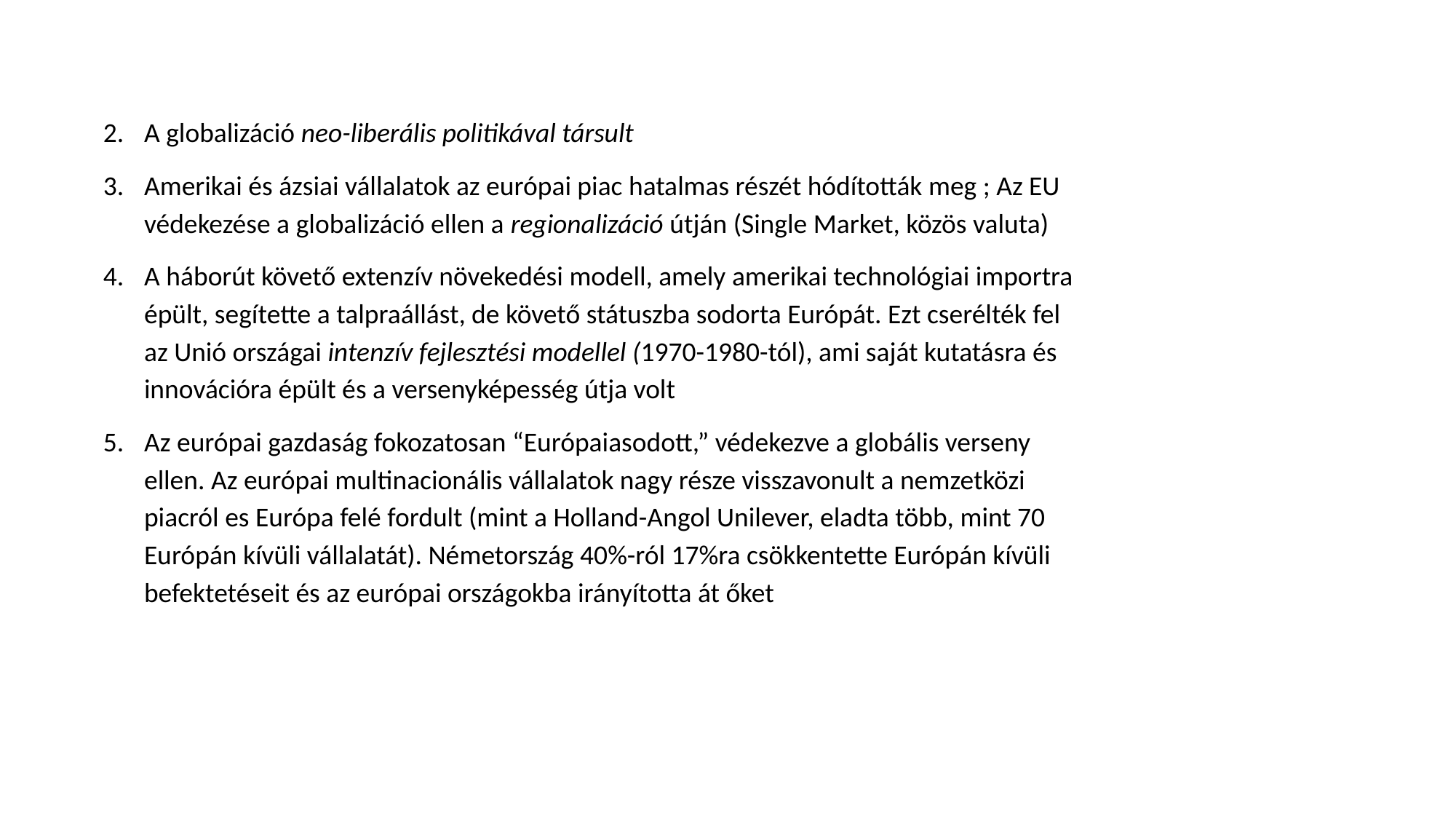

A globalizáció neo-liberális politikával társult
Amerikai és ázsiai vállalatok az európai piac hatalmas részét hódították meg ; Az EU védekezése a globalizáció ellen a regionalizáció útján (Single Market, közös valuta)
A háborút követő extenzív növekedési modell, amely amerikai technológiai importra épült, segítette a talpraállást, de követő státuszba sodorta Európát. Ezt cserélték fel az Unió országai intenzív fejlesztési modellel (1970-1980-tól), ami saját kutatásra és innovációra épült és a versenyképesség útja volt
Az európai gazdaság fokozatosan “Európaiasodott,” védekezve a globális verseny ellen. Az európai multinacionális vállalatok nagy része visszavonult a nemzetközi piacról es Európa felé fordult (mint a Holland-Angol Unilever, eladta több, mint 70 Európán kívüli vállalatát). Németország 40%-ról 17%ra csökkentette Európán kívüli befektetéseit és az európai országokba irányította át őket